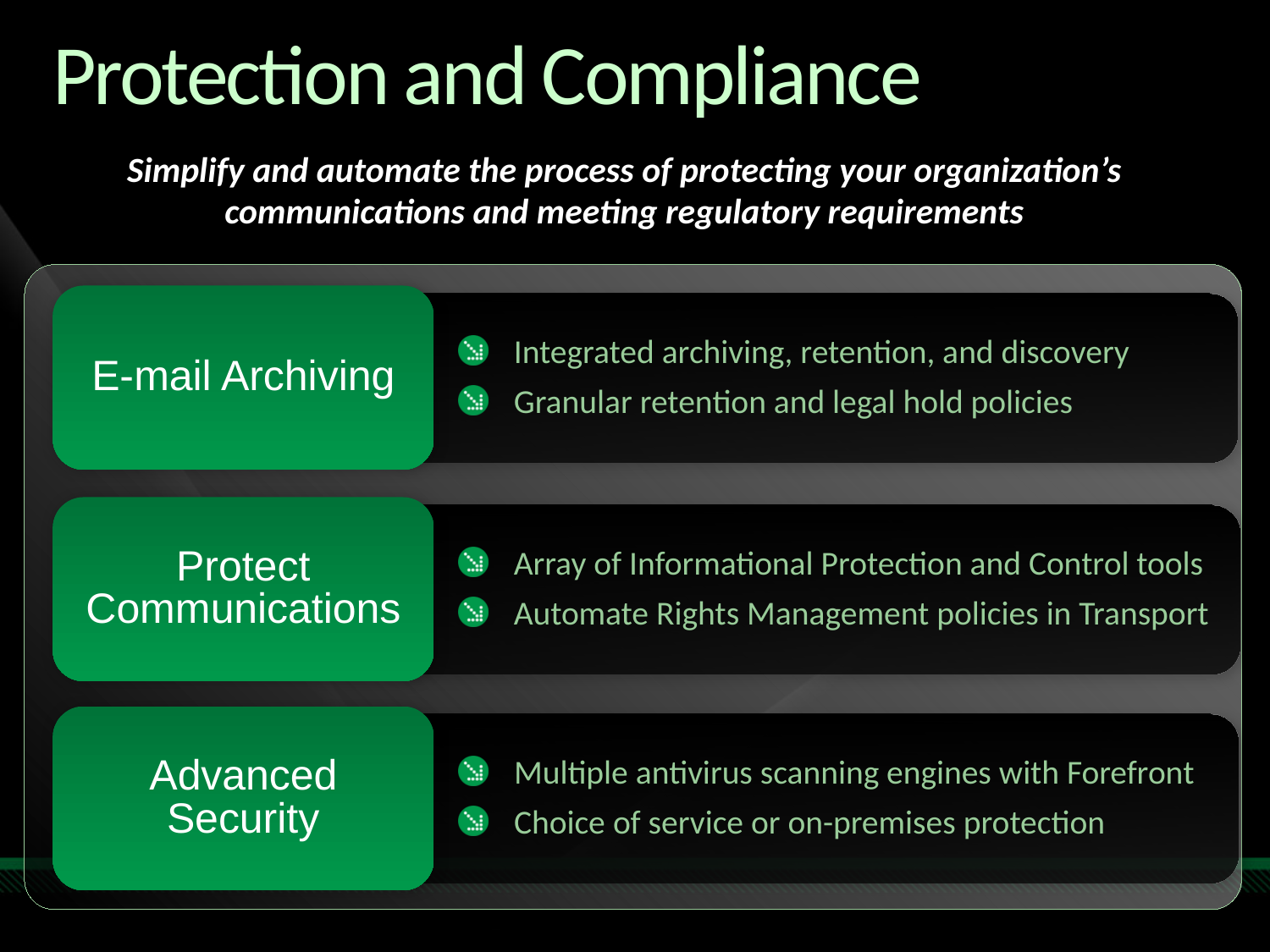

# Protection and Compliance
Simplify and automate the process of protecting your organization’s communications and meeting regulatory requirements

E-mail Archiving
Integrated archiving, retention, and discovery
Granular retention and legal hold policies
Protect Communications
Array of Informational Protection and Control tools
Automate Rights Management policies in Transport
Advanced Security
Multiple antivirus scanning engines with Forefront
Choice of service or on-premises protection